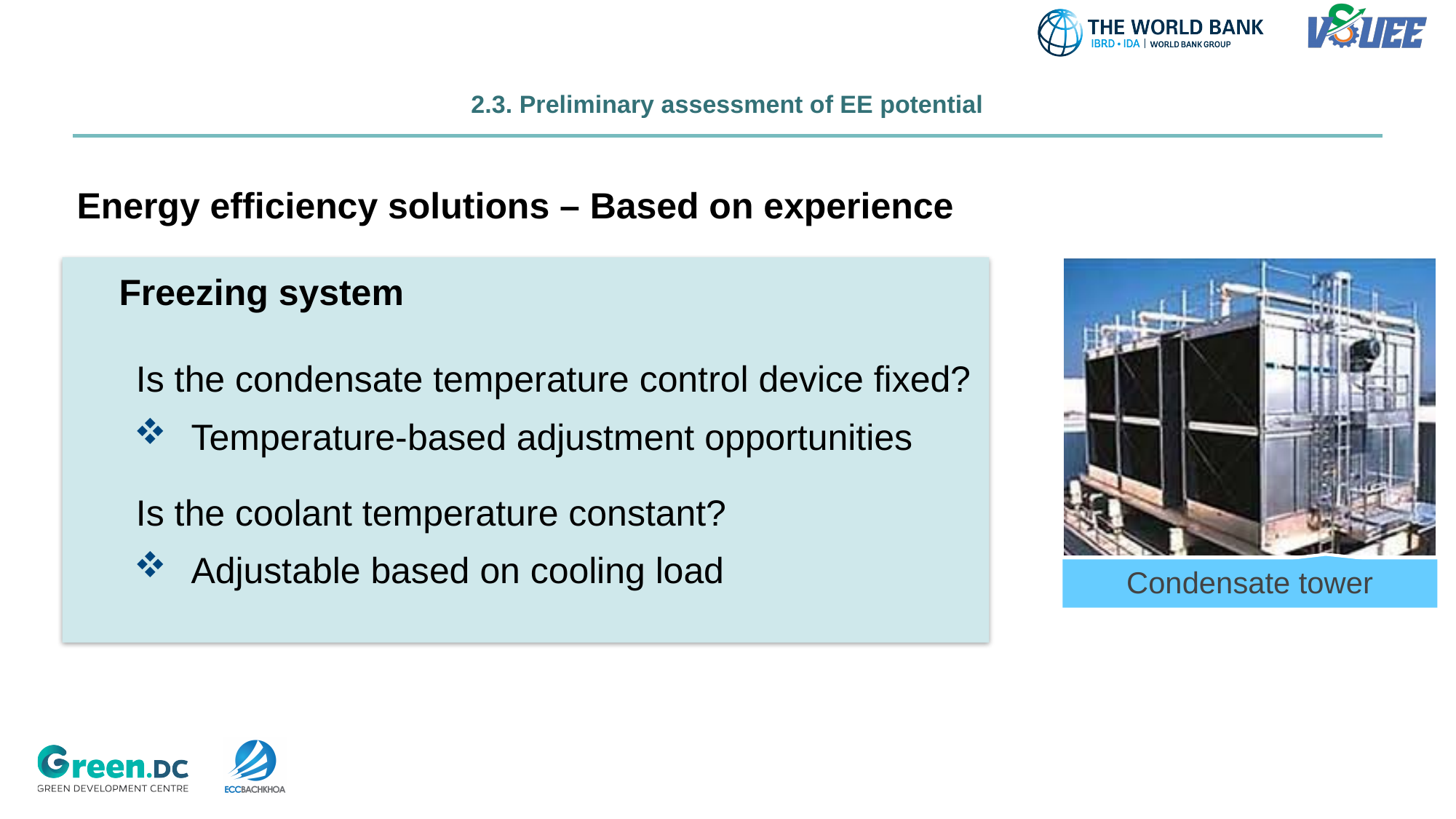

# 2.3. Preliminary assessment of EE potential
Energy efficiency solutions – Based on experience
Freezing system
Is the condensate temperature control device fixed?
Temperature-based adjustment opportunities
Is the coolant temperature constant?
Adjustable based on cooling load

Condensate tower